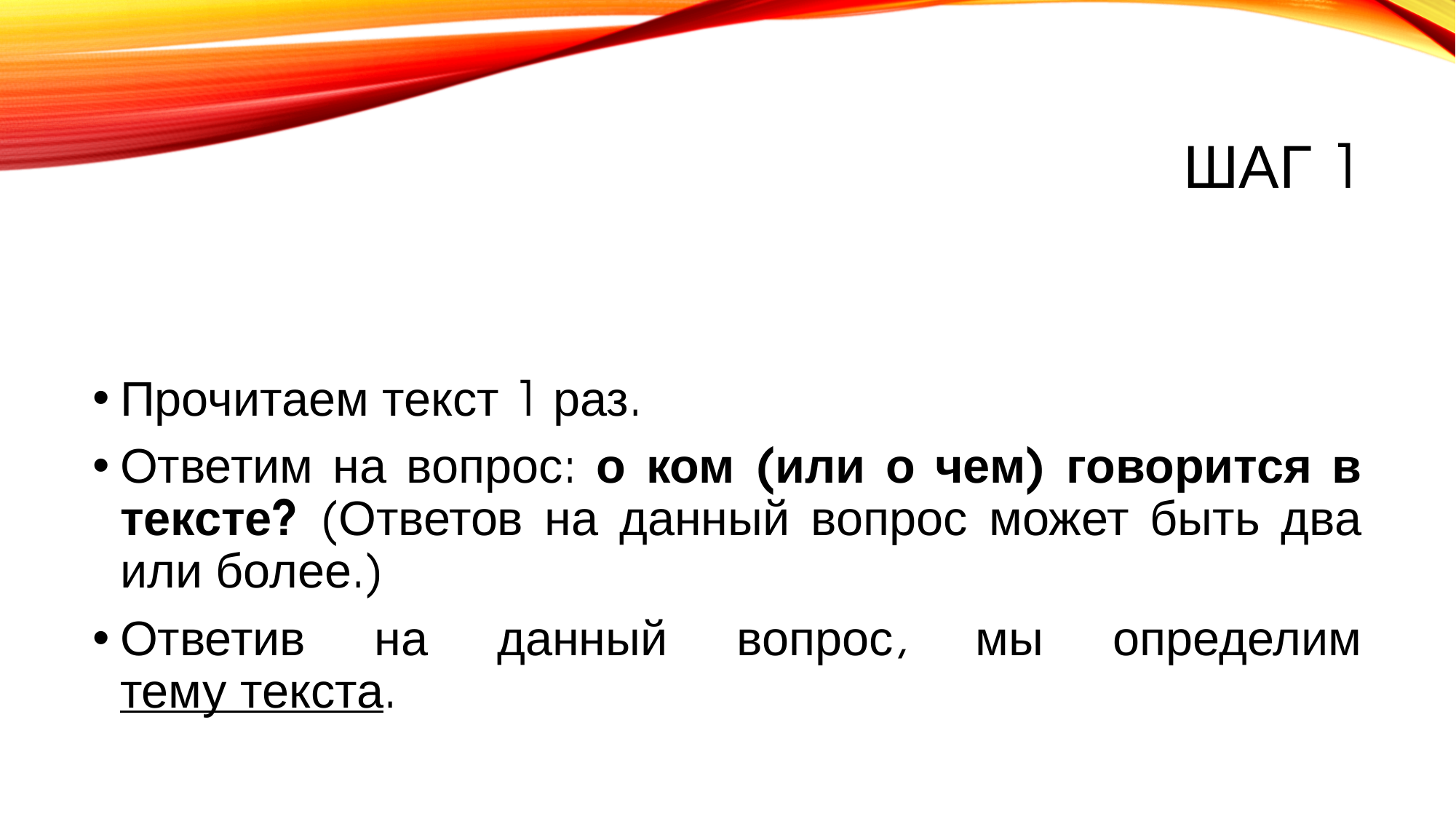

# Шаг 1

Прочитаем текст 1 раз.
Ответим на вопрос: о ком (или о чем) говорится в тексте? (Ответов на данный вопрос может быть два или более.)
Ответив на данный вопрос, мы определим тему текста.